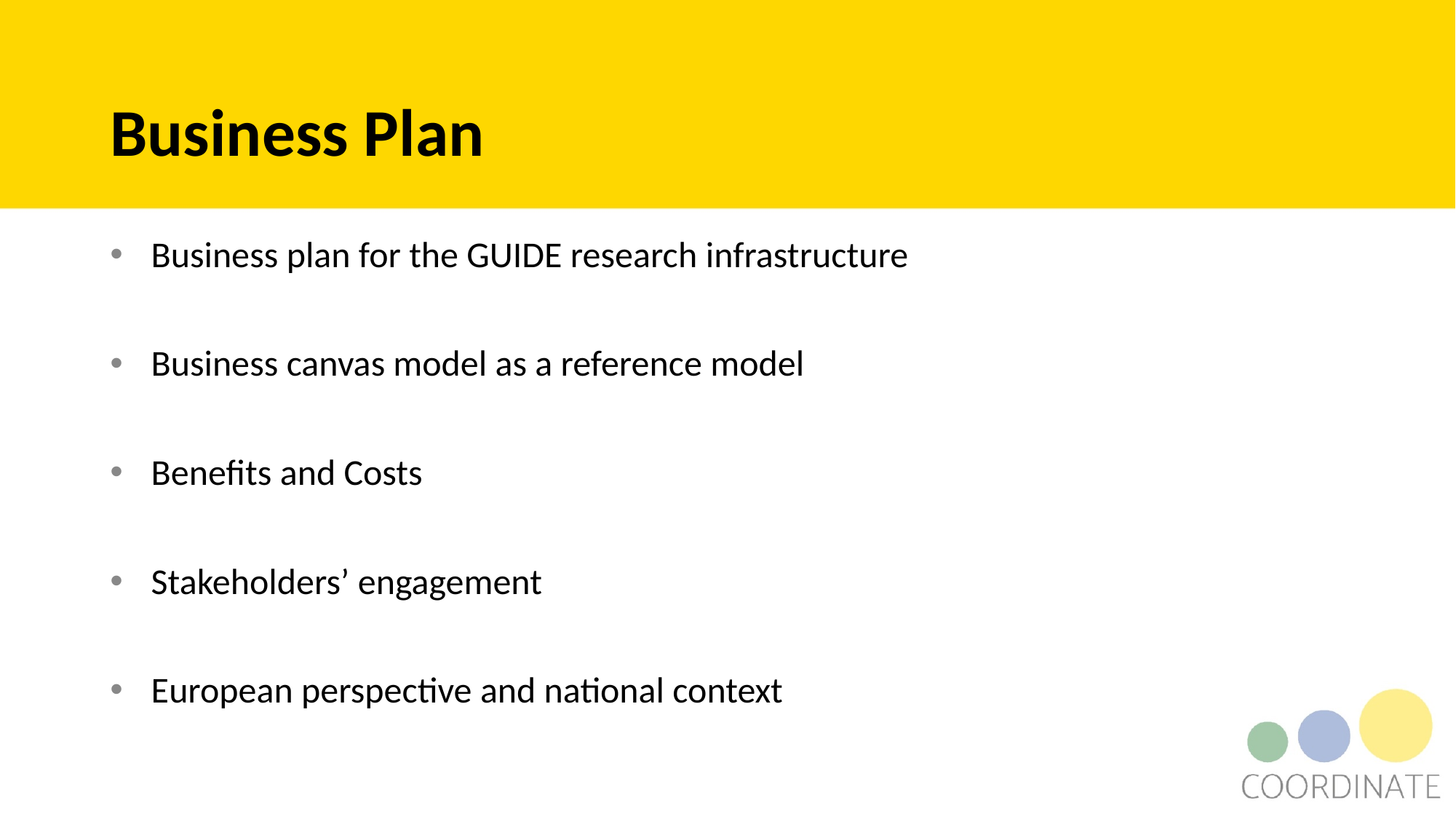

# Business Plan
Business plan for the GUIDE research infrastructure

Business canvas model as a reference model

Benefits and Costs

Stakeholders’ engagement

European perspective and national context